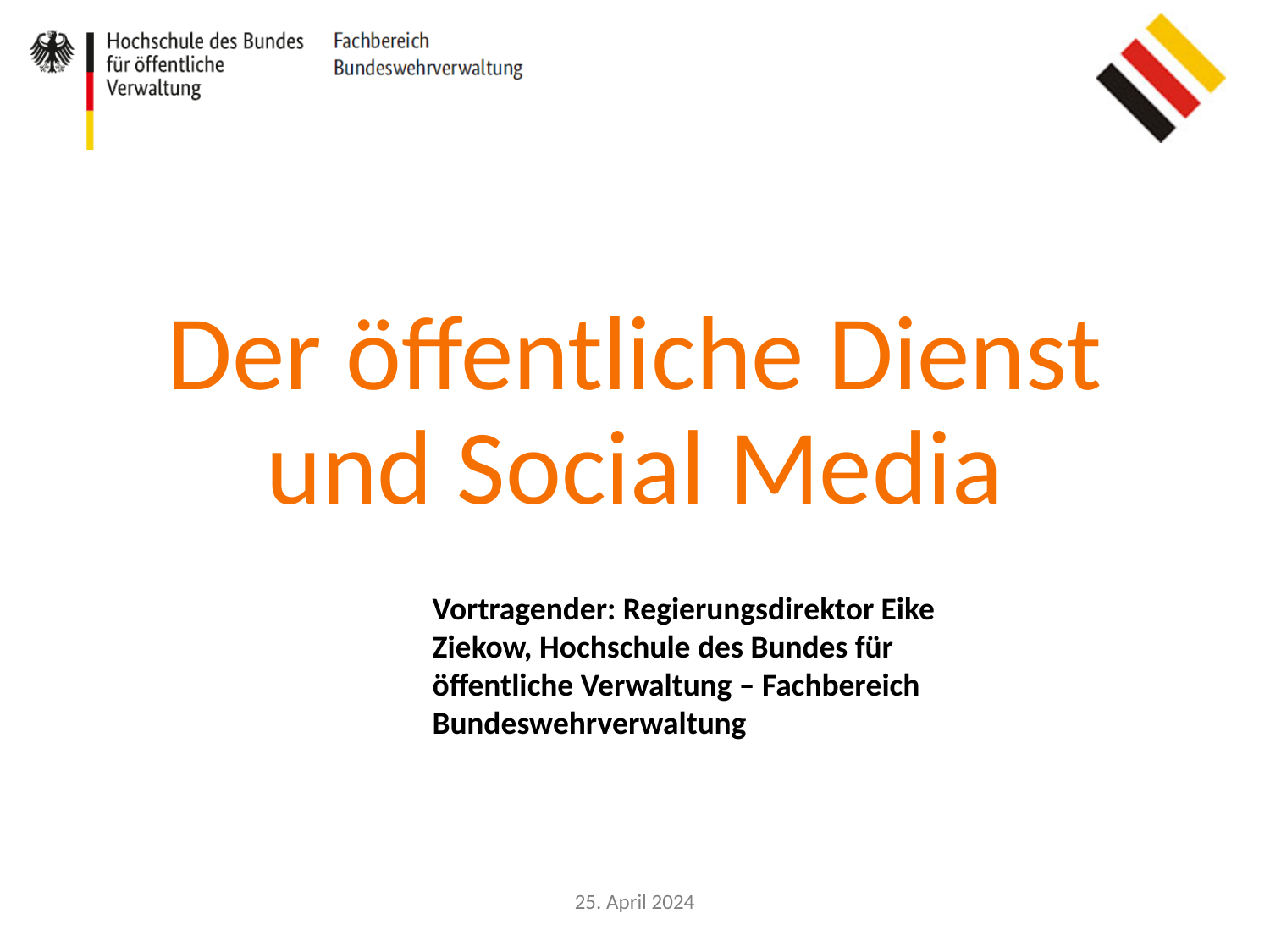

# Der öffentliche Dienst und Social Media
Vortragender: Regierungsdirektor Eike Ziekow, Hochschule des Bundes für öffentliche Verwaltung – Fachbereich Bundeswehrverwaltung
25. April 2024